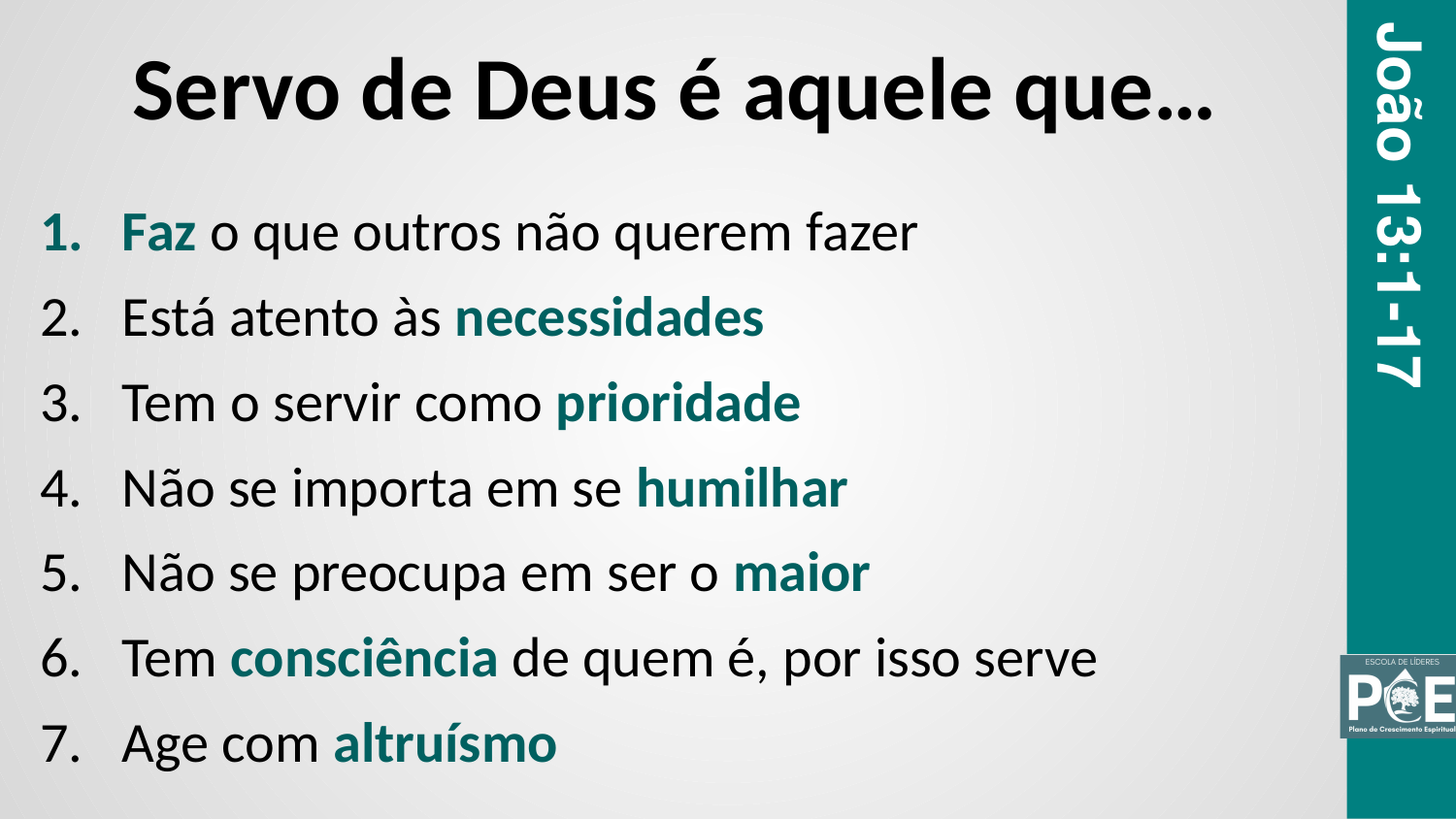

Servo de Deus é aquele que…
Faz o que outros não querem fazer
Está atento às necessidades
Tem o servir como prioridade
Não se importa em se humilhar
Não se preocupa em ser o maior
Tem consciência de quem é, por isso serve
Age com altruísmo
João 13:1-17